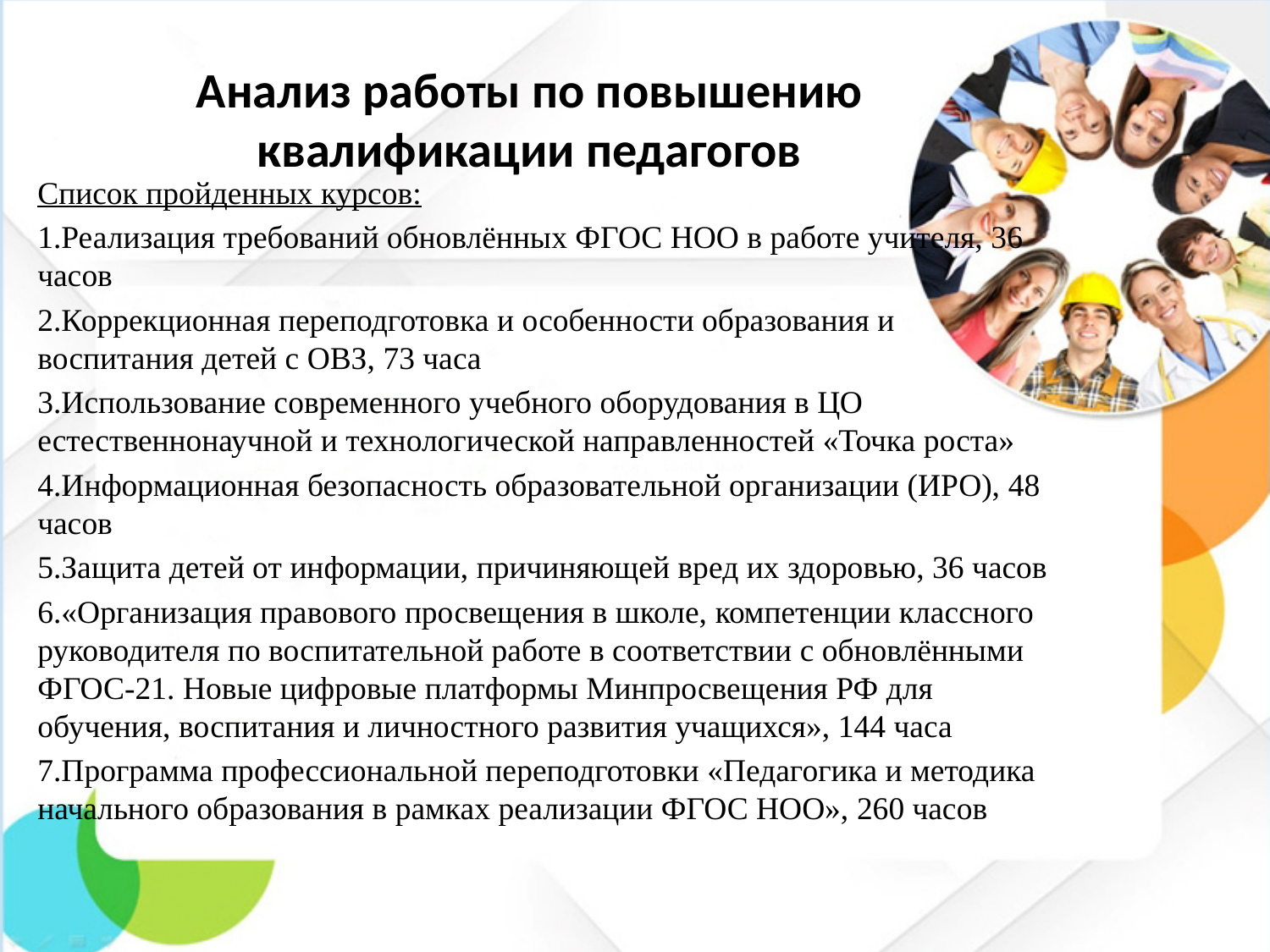

# Анализ работы по повышению квалификации педагогов
Список пройденных курсов:
1.Реализация требований обновлённых ФГОС НОО в работе учителя, 36 часов
2.Коррекционная переподготовка и особенности образования и воспитания детей с ОВЗ, 73 часа
3.Использование современного учебного оборудования в ЦО естественнонаучной и технологической направленностей «Точка роста»
4.Информационная безопасность образовательной организации (ИРО), 48 часов
5.Защита детей от информации, причиняющей вред их здоровью, 36 часов
6.«Организация правового просвещения в школе, компетенции классного руководителя по воспитательной работе в соответствии с обновлёнными ФГОС-21. Новые цифровые платформы Минпросвещения РФ для обучения, воспитания и личностного развития учащихся», 144 часа
7.Программа профессиональной переподготовки «Педагогика и методика начального образования в рамках реализации ФГОС НОО», 260 часов